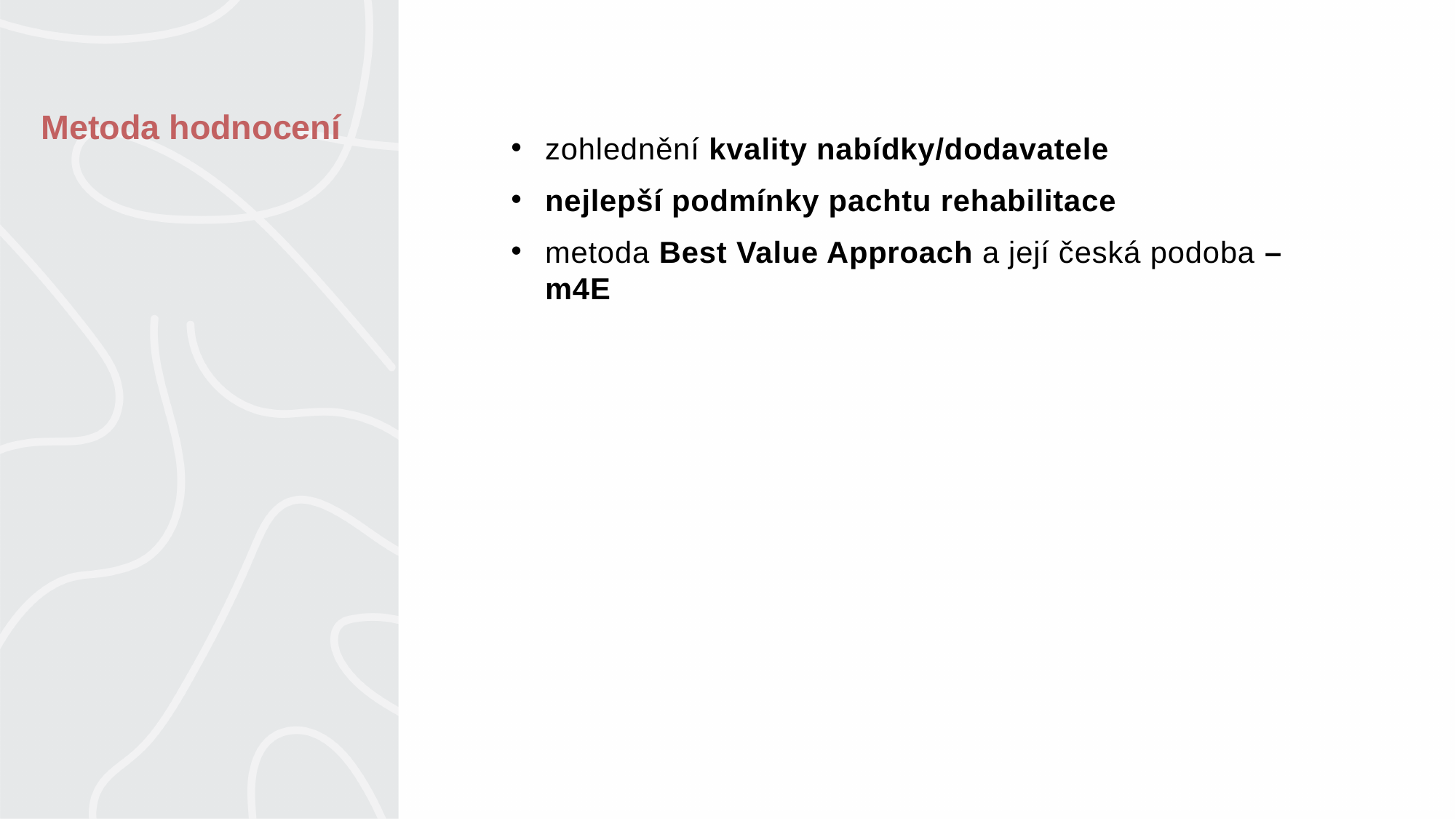

# Metoda hodnocení
zohlednění kvality nabídky/dodavatele
nejlepší podmínky pachtu rehabilitace
metoda Best Value Approach a její česká podoba – m4E